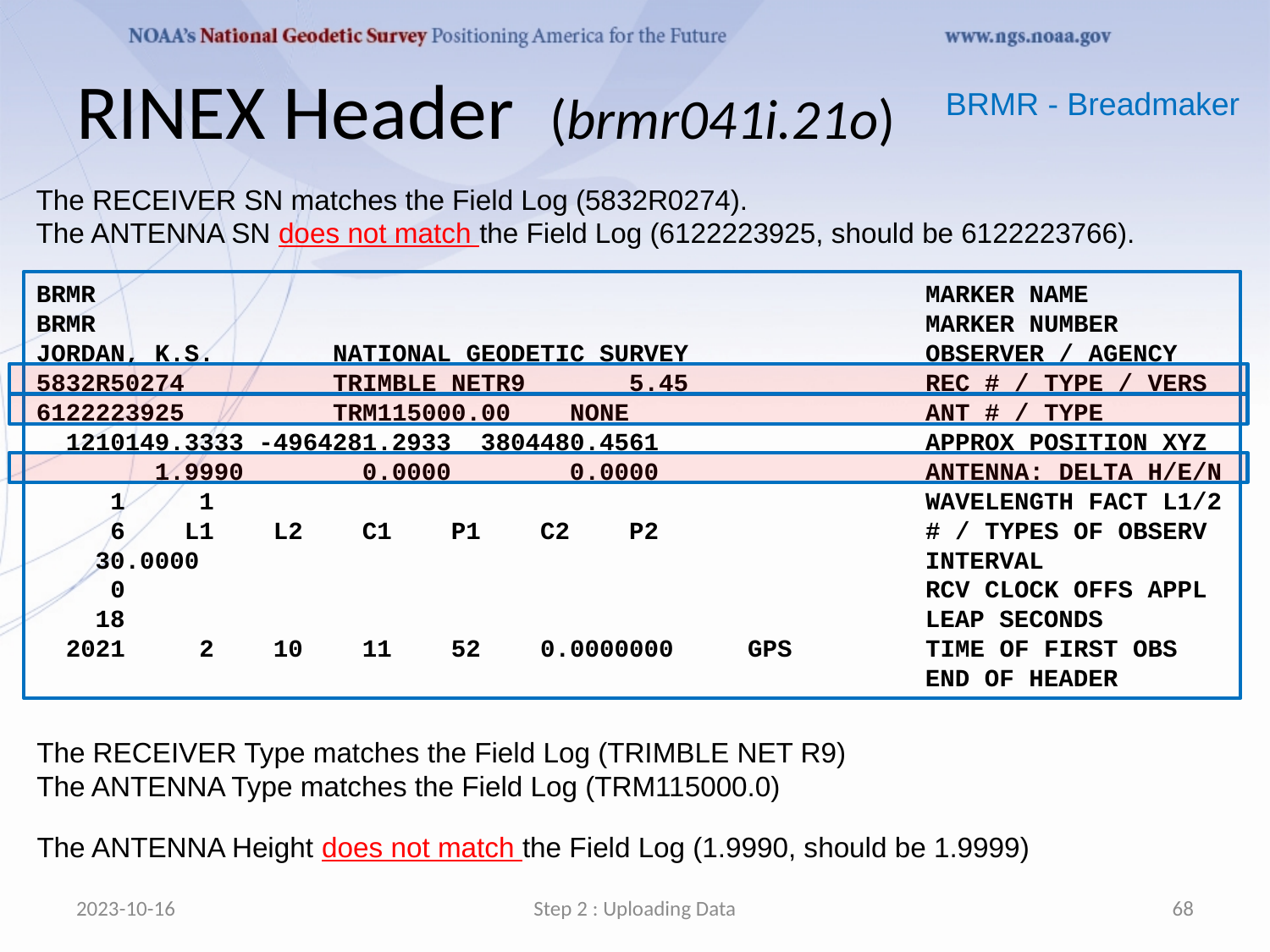

# RINEX Header  (brmr041i.21o)
BRMR - Breadmaker
The RECEIVER SN matches the Field Log (5832R0274).
The ANTENNA SN does not match the Field Log (6122223925, should be 6122223766).
BRMR                                                        MARKER NAME
BRMR                                                        MARKER NUMBER
JORDAN, K.S.        NATIONAL GEODETIC SURVEY                OBSERVER / AGENCY
5832R50274          TRIMBLE NETR9       5.45                REC # / TYPE / VERS
6122223925          TRM115000.00    NONE                    ANT # / TYPE
  1210149.3333 -4964281.2933  3804480.4561                  APPROX POSITION XYZ
        1.9990        0.0000        0.0000                  ANTENNA: DELTA H/E/N
     1     1                                                WAVELENGTH FACT L1/2
     6    L1    L2    C1    P1    C2    P2                  # / TYPES OF OBSERV
    30.0000                                                 INTERVAL
     0                                                      RCV CLOCK OFFS APPL
    18                                                      LEAP SECONDS
  2021     2    10    11    52    0.0000000     GPS         TIME OF FIRST OBS
                                                            END OF HEADER

The RECEIVER Type matches the Field Log (TRIMBLE NET R9)
The ANTENNA Type matches the Field Log (TRM115000.0)
The ANTENNA Height does not match the Field Log (1.9990, should be 1.9999)
2023-10-16
Step 2 : Uploading Data
68